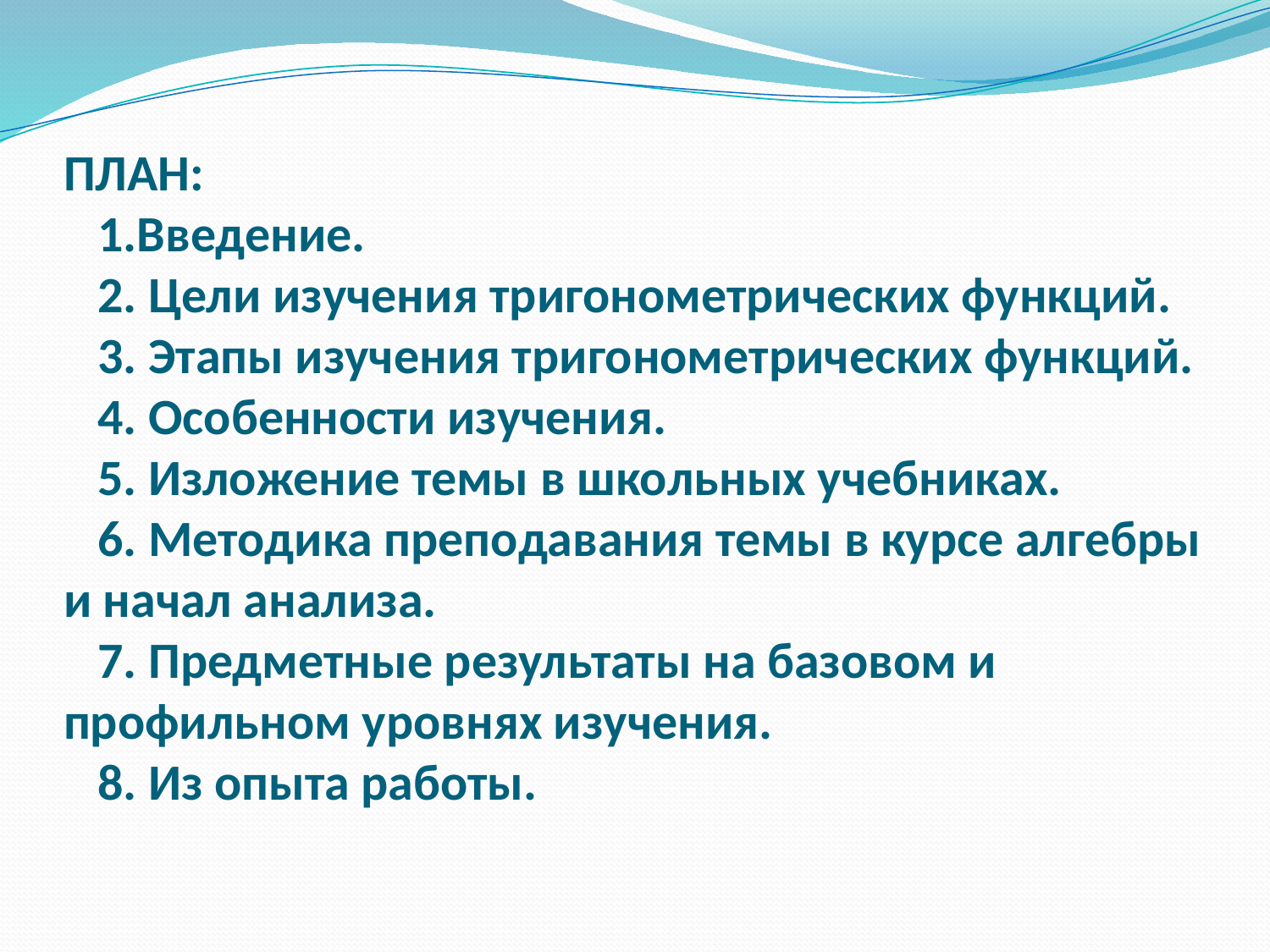

# ПЛАН: 1.Введение. 2. Цели изучения тригонометрических функций. 3. Этапы изучения тригонометрических функций. 4. Особенности изучения. 5. Изложение темы в школьных учебниках. 6. Методика преподавания темы в курсе алгебры и начал анализа. 7. Предметные результаты на базовом и профильном уровнях изучения. 8. Из опыта работы.